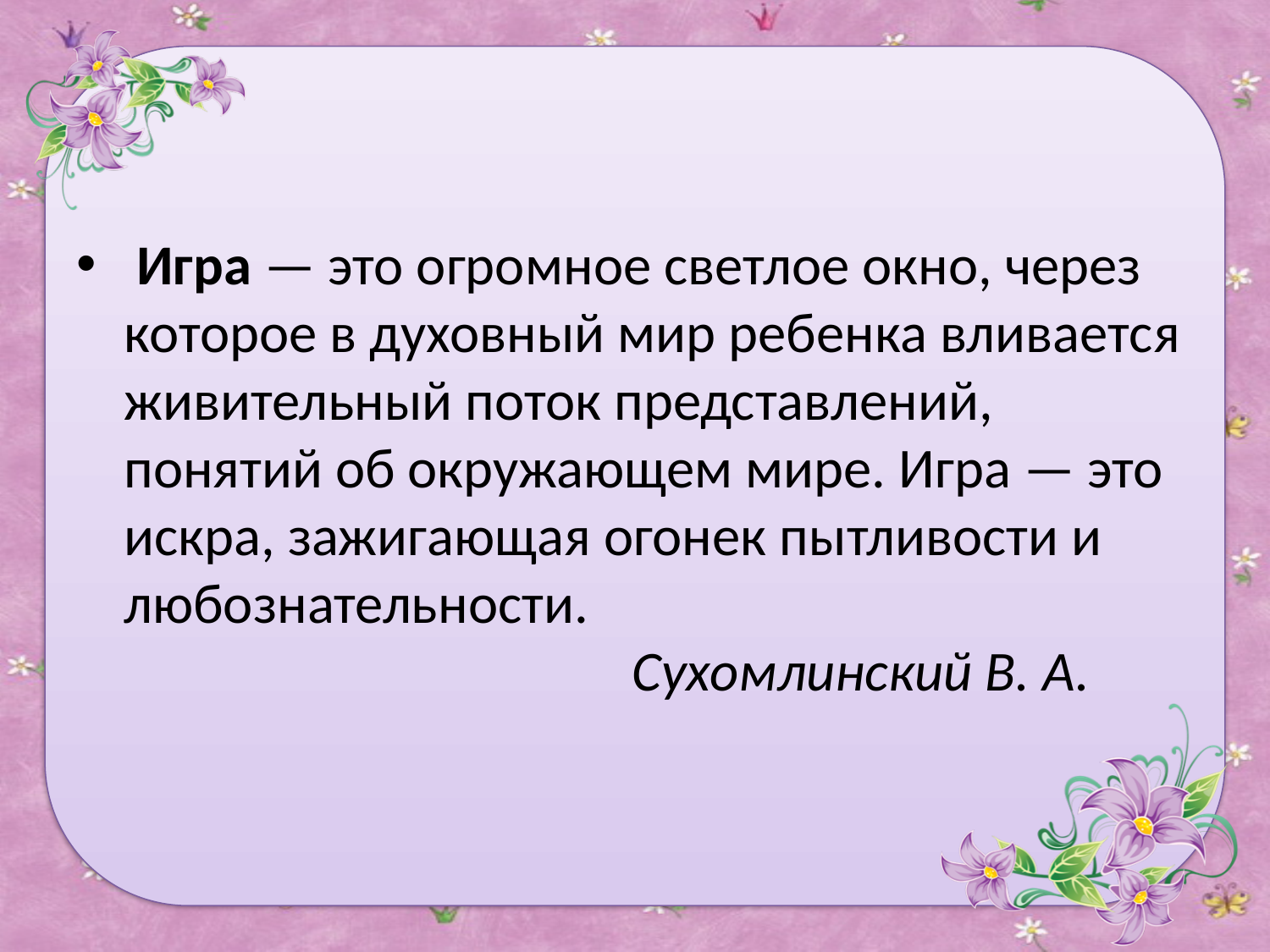

Игра — это огромное светлое окно, через которое в духовный мир ребенка вливается живительный поток представлений, понятий об окружающем мире. Игра — это искра, зажигающая огонек пытливости и любознательности. 
                                        Сухомлинский В. А.